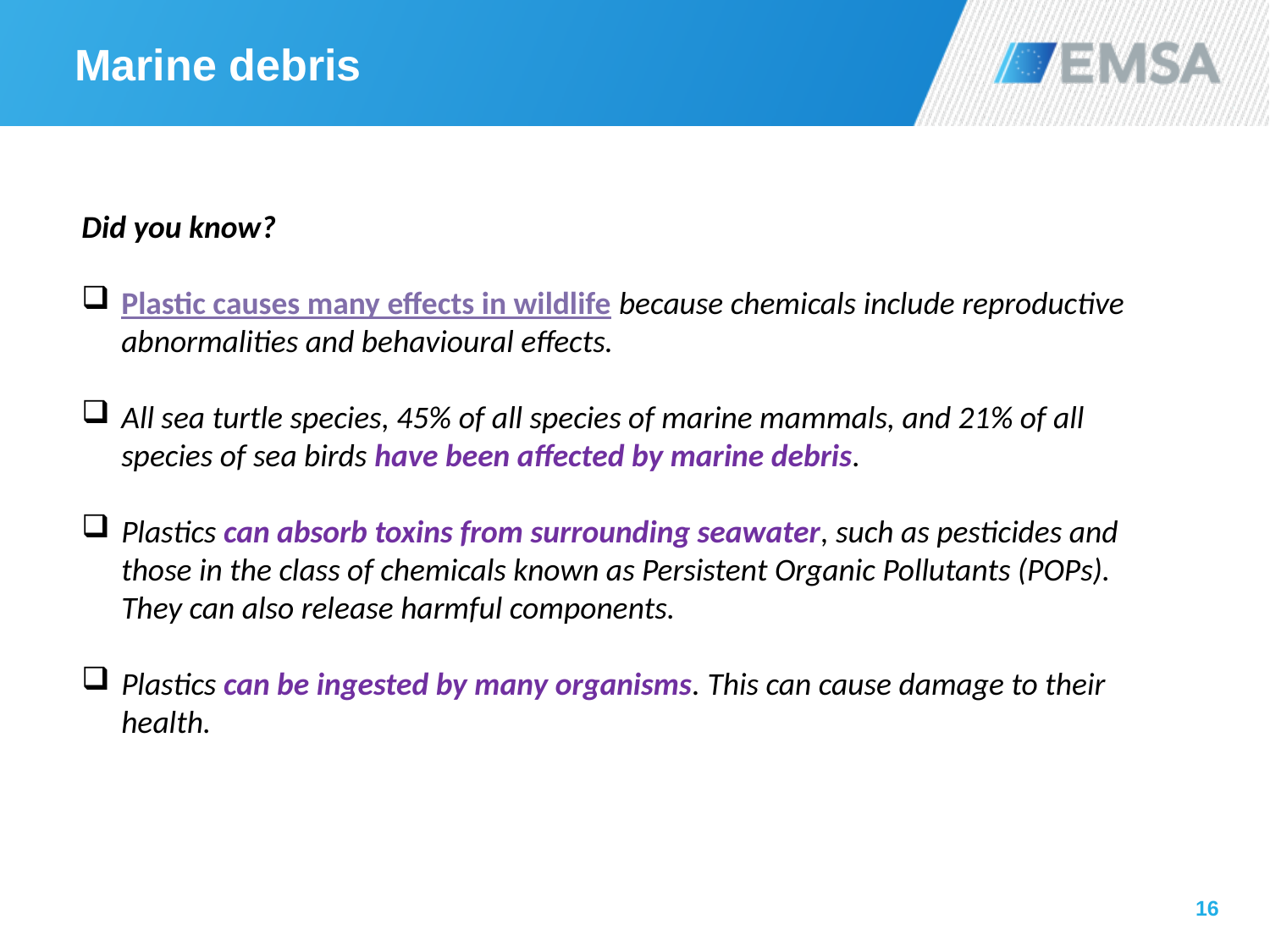

# Marine debris
Did you know?

Plastic causes many effects in wildlife because chemicals include reproductive abnormalities and behavioural effects.

All sea turtle species, 45% of all species of marine mammals, and 21% of all species of sea birds have been affected by marine debris.

Plastics can absorb toxins from surrounding seawater, such as pesticides and those in the class of chemicals known as Persistent Organic Pollutants (POPs). They can also release harmful components.

Plastics can be ingested by many organisms. This can cause damage to their health.
16